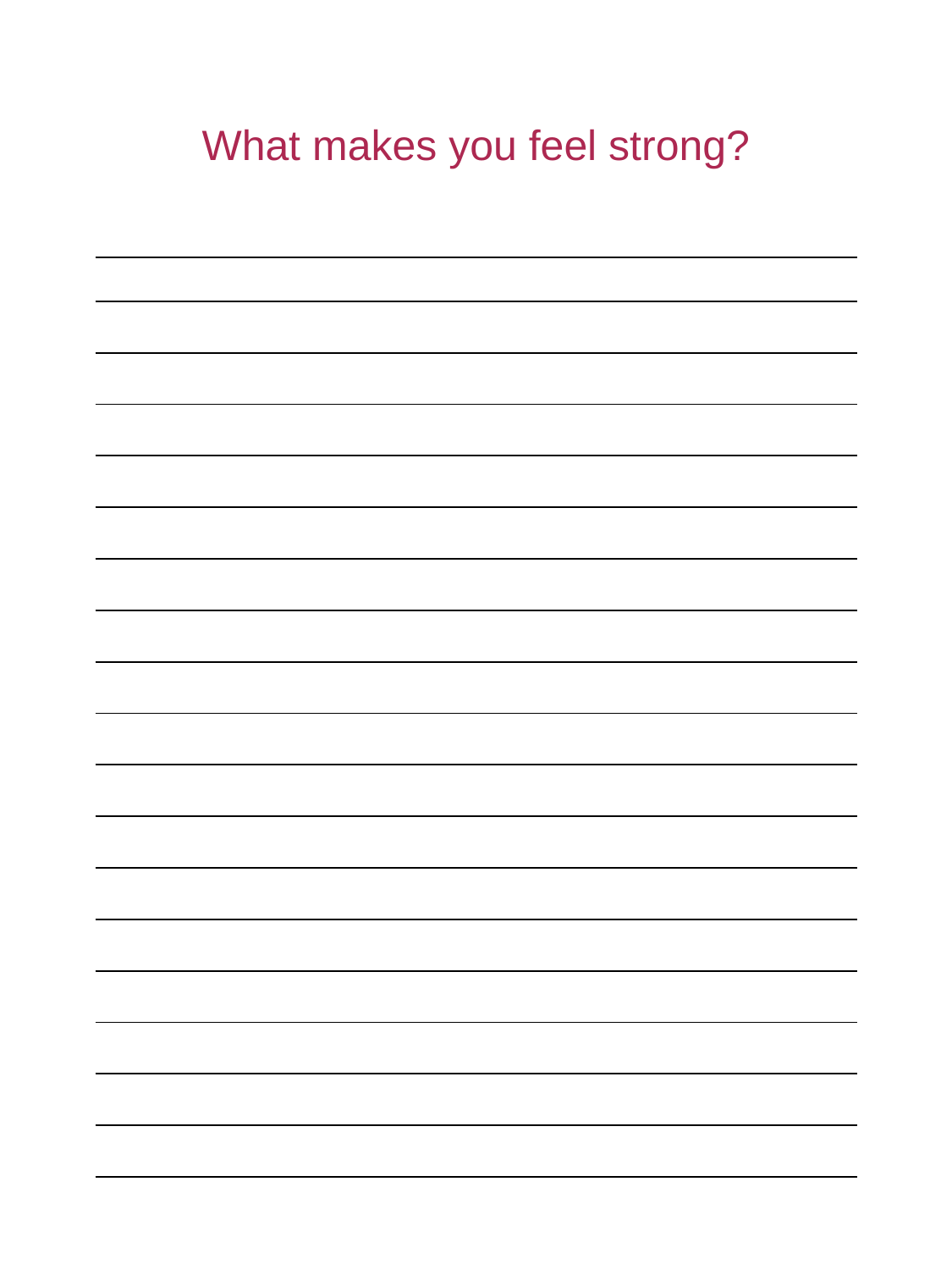

What makes you feel strong?
|  |
| --- |
|  |
|  |
|  |
|  |
|  |
|  |
|  |
|  |
|  |
|  |
|  |
|  |
|  |
|  |
|  |
|  |
|  |